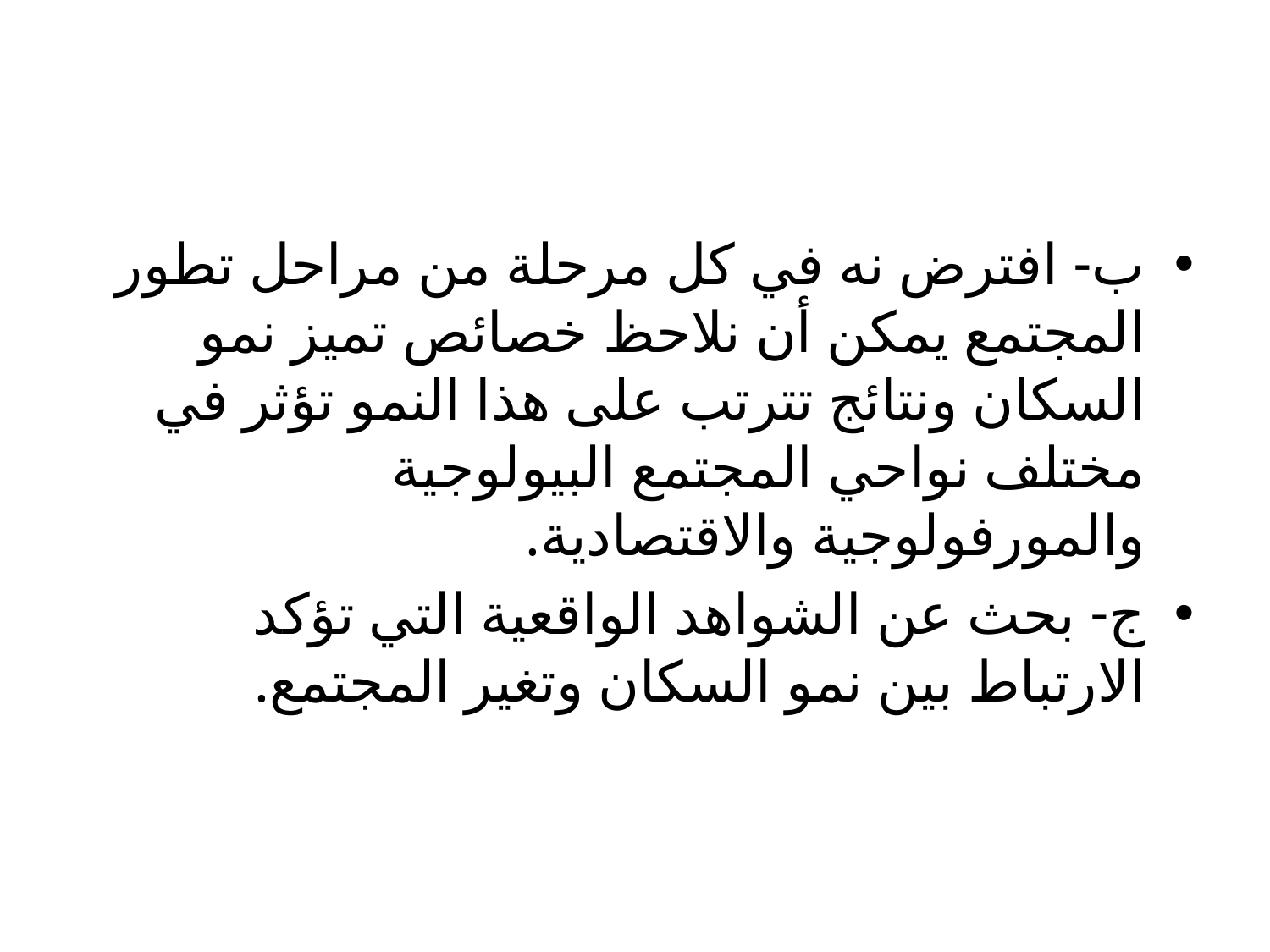

#
ب- افترض نه في كل مرحلة من مراحل تطور المجتمع يمكن أن نلاحظ خصائص تميز نمو السكان ونتائج تترتب على هذا النمو تؤثر في مختلف نواحي المجتمع البيولوجية والمورفولوجية والاقتصادية.
ج- بحث عن الشواهد الواقعية التي تؤكد الارتباط بين نمو السكان وتغير المجتمع.